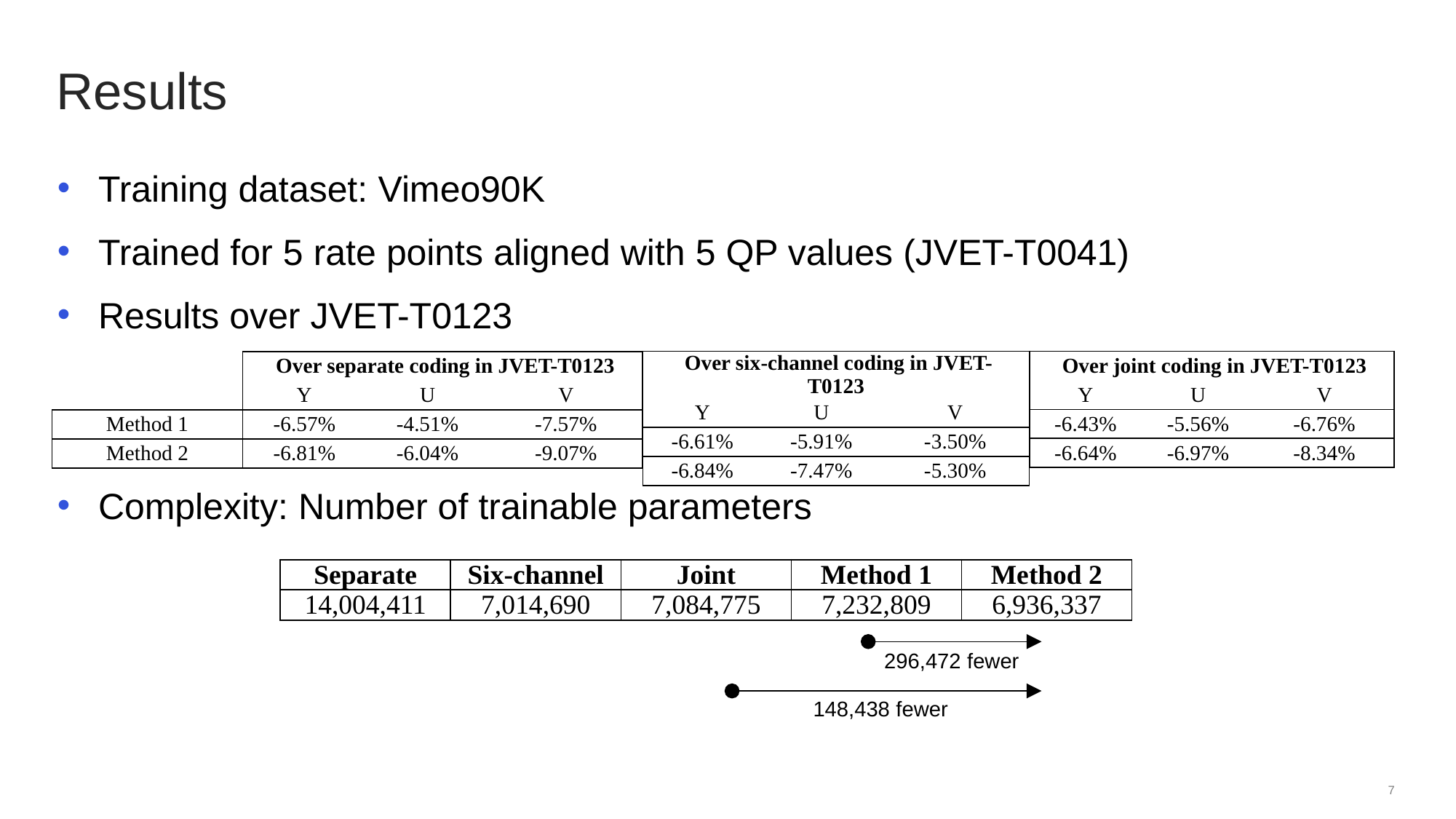

# Results
Training dataset: Vimeo90K
Trained for 5 rate points aligned with 5 QP values (JVET-T0041)
Results over JVET-T0123

Complexity: Number of trainable parameters

| Over six-channel coding in JVET-T0123 |  |  |
| --- | --- | --- |
| Y | U | V |
| -6.61% | -5.91% | -3.50% |
| -6.84% | -7.47% | -5.30% |
| Over joint coding in JVET-T0123 |  |  |
| --- | --- | --- |
| Y | U | V |
| -6.43% | -5.56% | -6.76% |
| -6.64% | -6.97% | -8.34% |
|  | Over separate coding in JVET-T0123 |  |  |
| --- | --- | --- | --- |
|  | Y | U | V |
| Method 1 | -6.57% | -4.51% | -7.57% |
| Method 2 | -6.81% | -6.04% | -9.07% |
| Separate | Six-channel | Joint | Method 1 | Method 2 |
| --- | --- | --- | --- | --- |
| 14,004,411 | 7,014,690 | 7,084,775 | 7,232,809 | 6,936,337 |
296,472 fewer
148,438 fewer